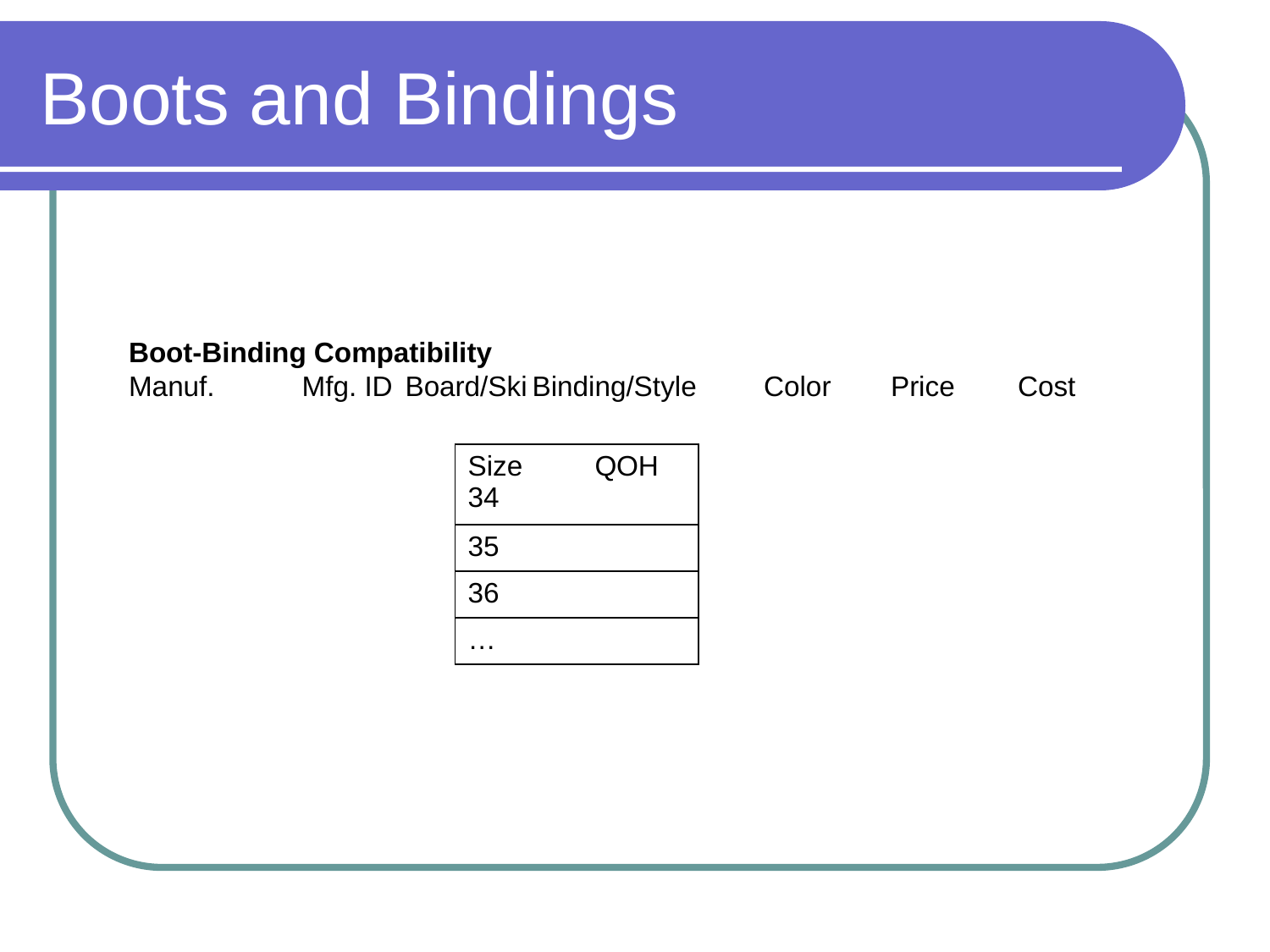

# Boots and Bindings
Boot-Binding Compatibility
Manuf.	Mfg. ID	Board/Ski	Binding/Style	Color	Price	Cost

| Size QOH 34 |
| --- |
| 35 |
| 36 |
| … |